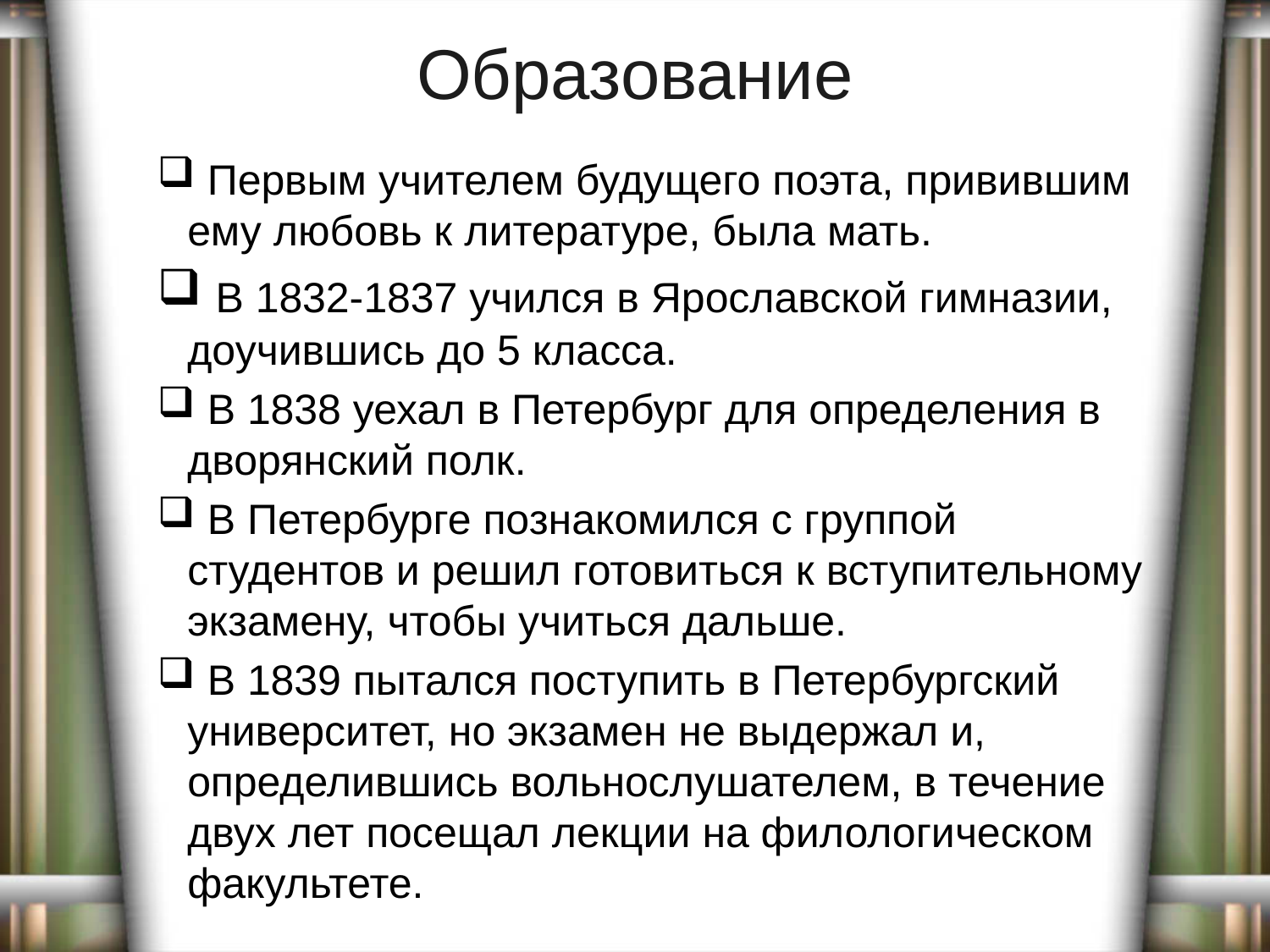

# Образование
 Первым учителем будущего поэта, привившим ему любовь к литературе, была мать.
 В 1832-1837 учился в Ярославской гимназии, доучившись до 5 класса.
 В 1838 уехал в Петербург для определения в дворянский полк.
 В Петербурге познакомился с группой студентов и решил готовиться к вступительному экзамену, чтобы учиться дальше.
 В 1839 пытался поступить в Петербургский университет, но экзамен не выдержал и, определившись вольнослушателем, в течение двух лет посещал лекции на филологическом факультете.